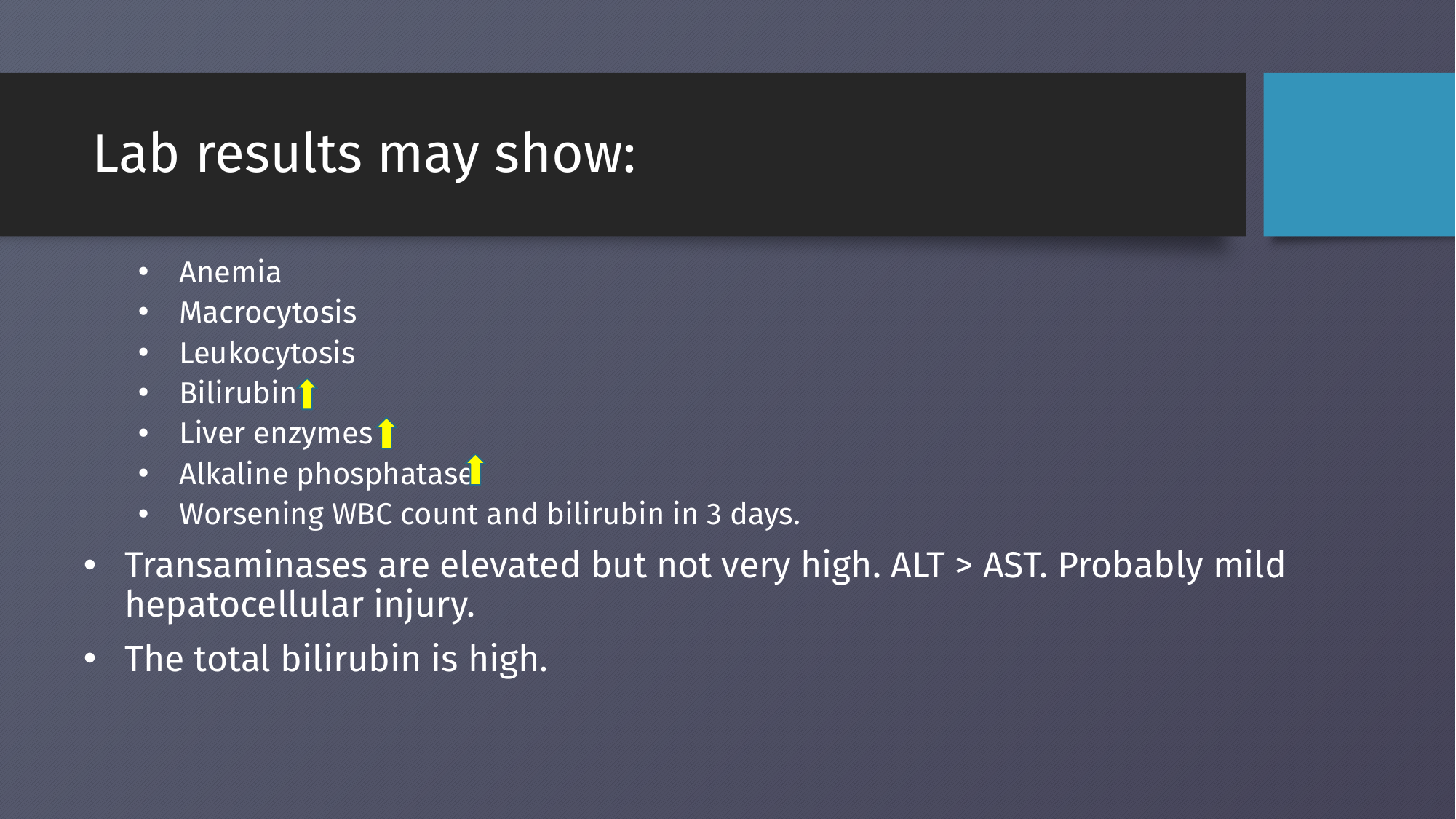

# Lab results may show:
Anemia
Macrocytosis
Leukocytosis
Bilirubin
Liver enzymes
Alkaline phosphatase
Worsening WBC count and bilirubin in 3 days.
Transaminases are elevated but not very high. ALT > AST. Probably mild hepatocellular injury.
The total bilirubin is high.